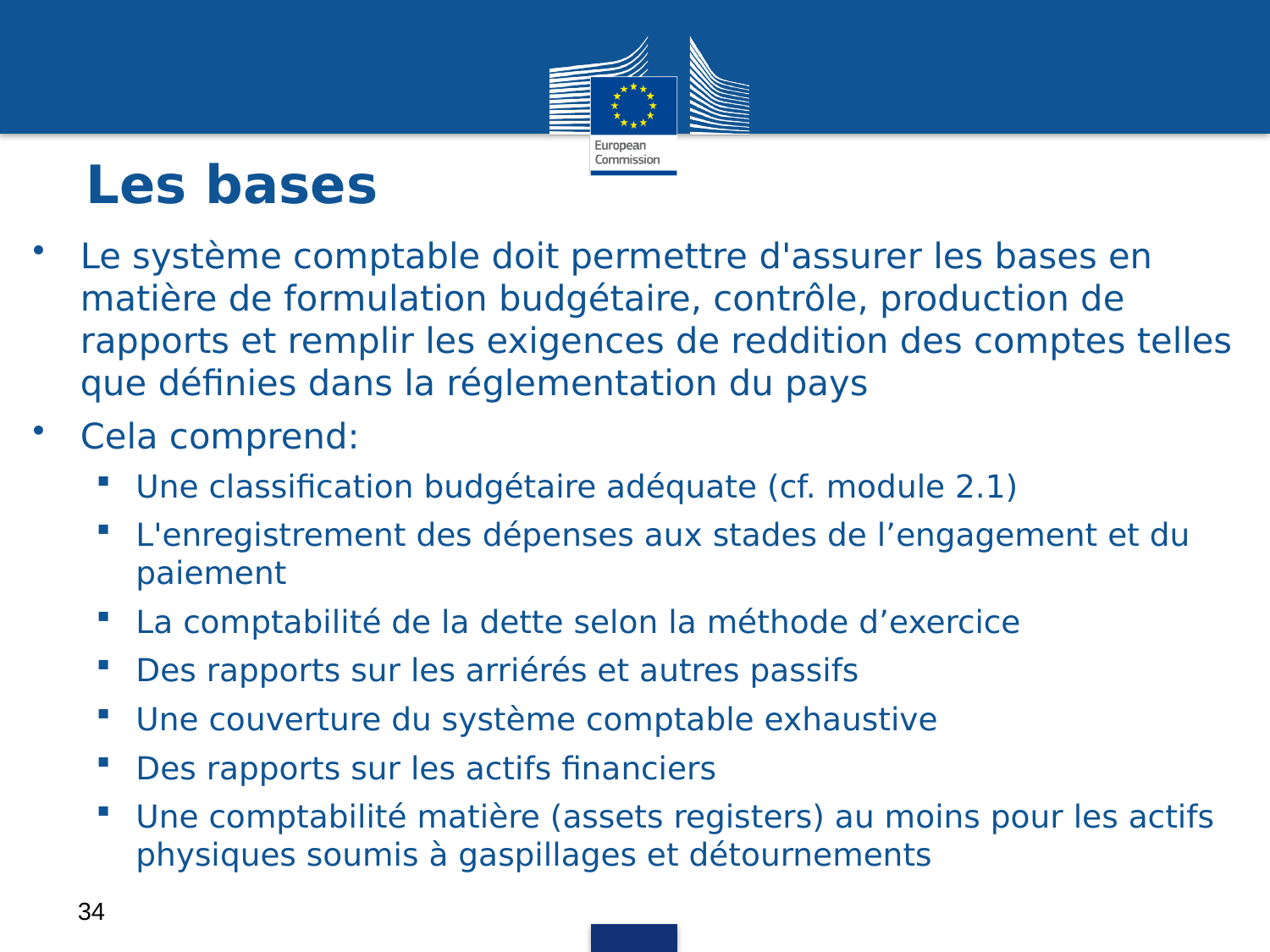

# Les bases
Le système comptable doit permettre d'assurer les bases en matière de formulation budgétaire, contrôle, production de rapports et remplir les exigences de reddition des comptes telles que définies dans la réglementation du pays
Cela comprend:
Une classification budgétaire adéquate (cf. module 2.1)
L'enregistrement des dépenses aux stades de l’engagement et du paiement
La comptabilité de la dette selon la méthode d’exercice
Des rapports sur les arriérés et autres passifs
Une couverture du système comptable exhaustive
Des rapports sur les actifs financiers
Une comptabilité matière (assets registers) au moins pour les actifs physiques soumis à gaspillages et détournements

34